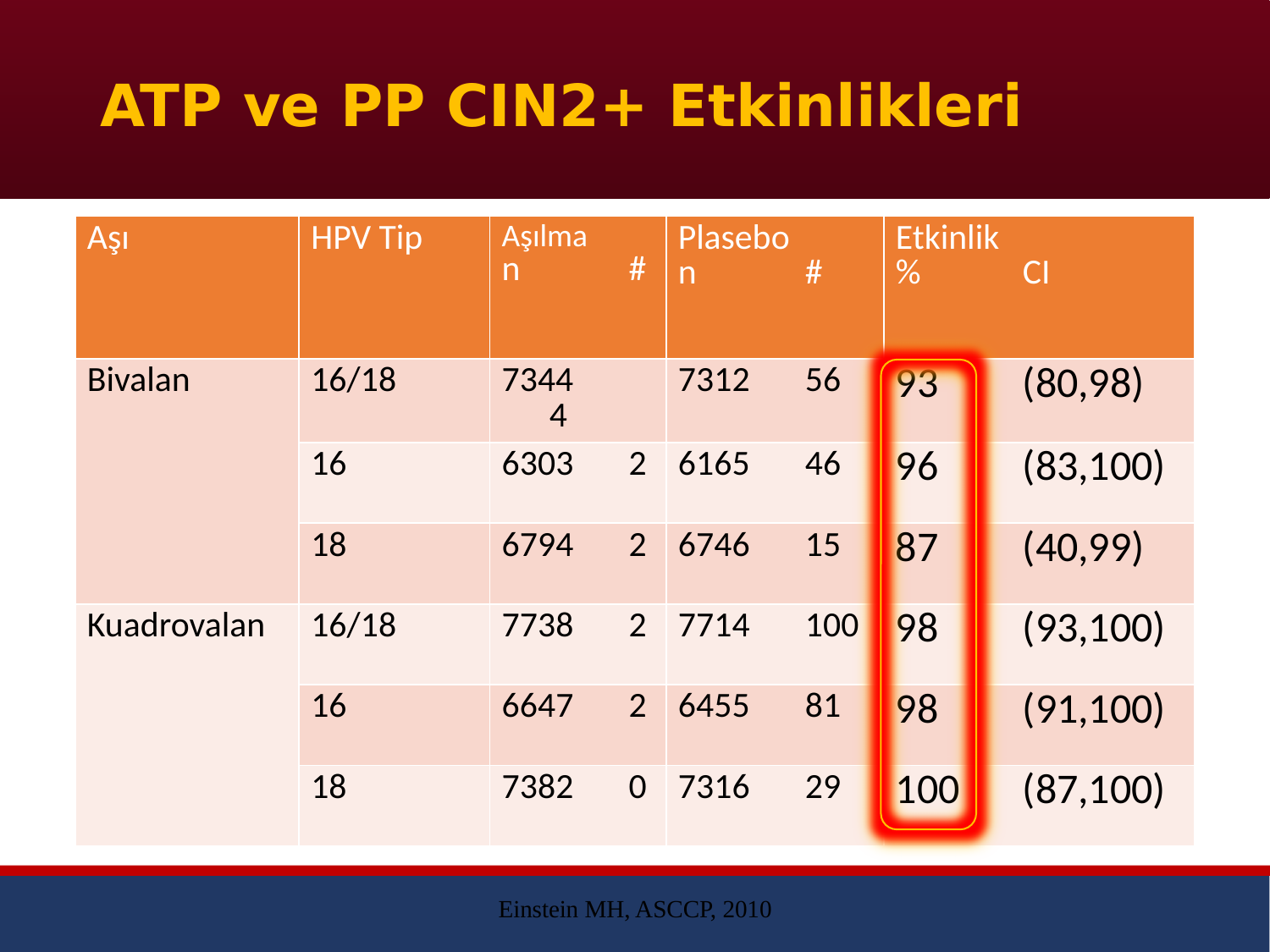

# ATP ve PP CIN2+ Etkinlikleri
| Aşı | HPV Tip | Aşılma n # | Plasebo n # | Etkinlik % CI |
| --- | --- | --- | --- | --- |
| Bivalan | 16/18 | 4 | 7312 56 | 93 (80,98) |
|  | 16 | 6303 2 | 6165 46 | 96 (83,100) |
|  | 18 | 6794 2 | 6746 15 | 87 (40,99) |
| Kuadrovalan | 16/18 | 7738 2 | 7714 100 | 98 (93,100) |
|  | 16 | 6647 2 | 6455 81 | 98 (91,100) |
|  | 18 | 7382 0 | 7316 29 | 100 (87,100) |

Einstein MH, ASCCP, 2010